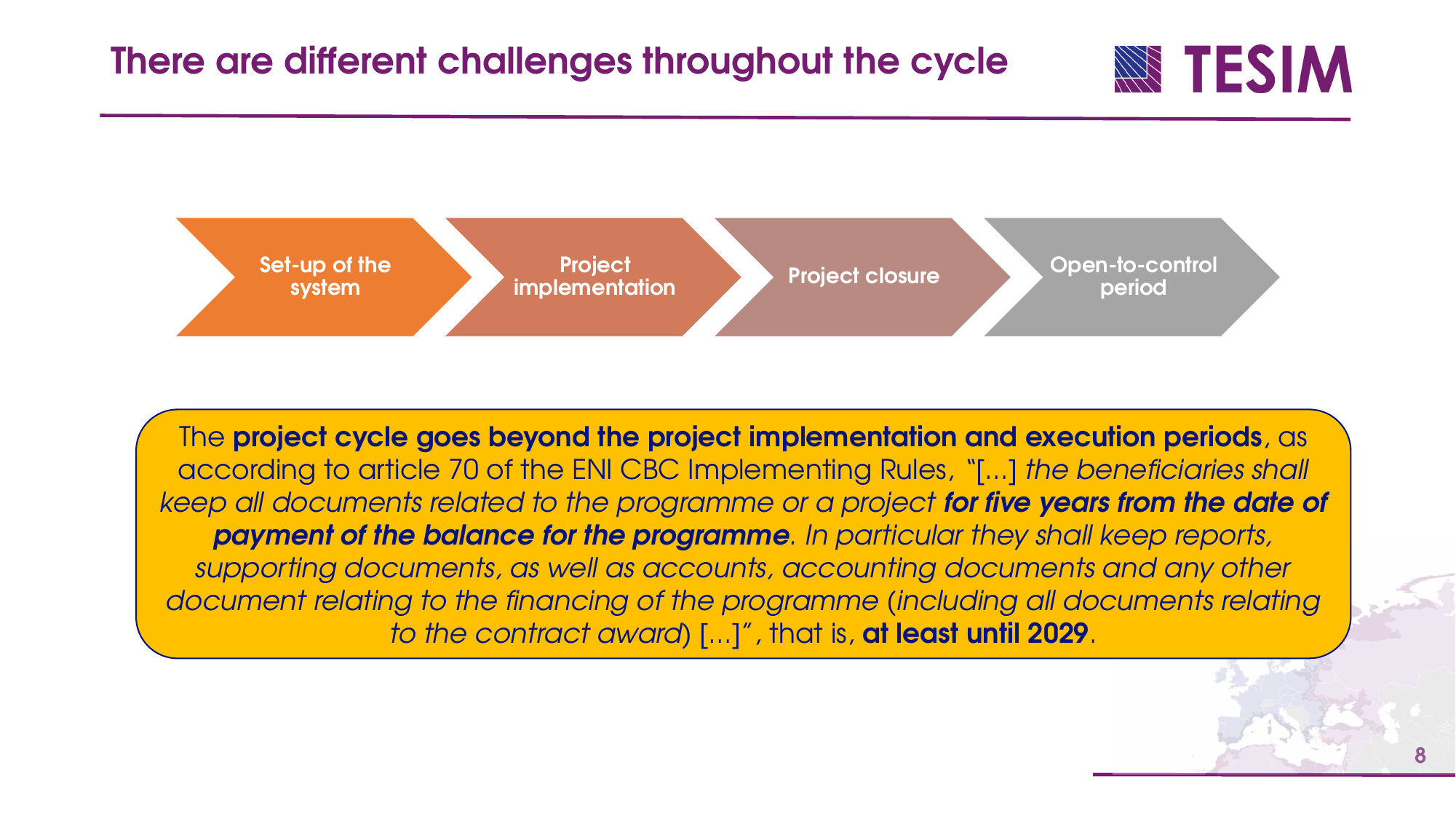

Set-up of the system
Project implementation
Project closure
Open-to-control period
There are different challenges throughout the cycle
The project cycle goes beyond the project implementation and execution periods, as according to article 70 of the ENI CBC Implementing Rules, “[…] the beneficiaries shall keep all documents related to the programme or a project for five years from the date of payment of the balance for the programme. In particular they shall keep reports, supporting documents, as well as accounts, accounting documents and any other document relating to the financing of the programme (including all documents relating to the contract award) […]”, that is, at least until 2029.